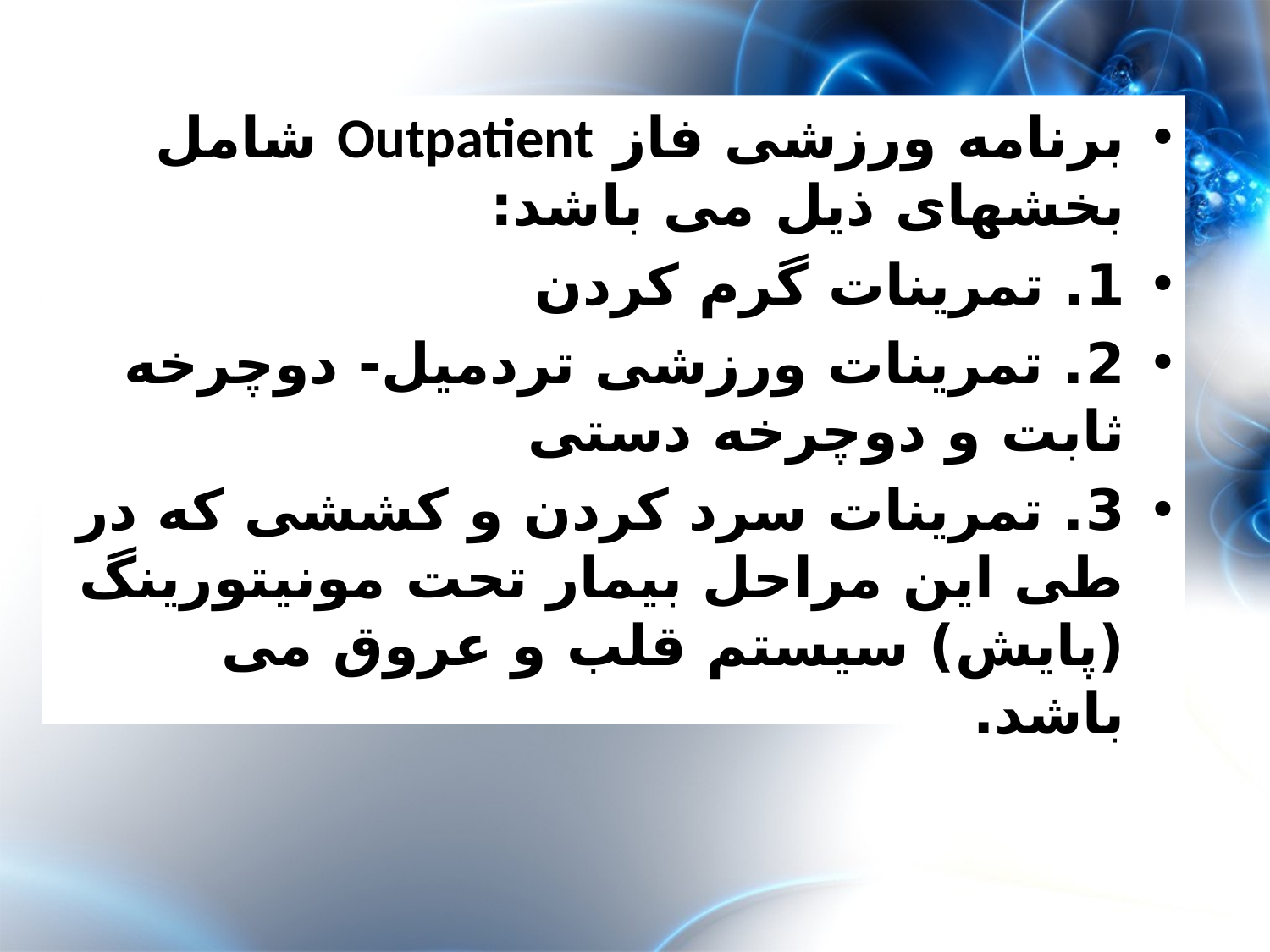

برنامه ورزشی فاز Outpatient شامل بخشهای ذیل می باشد:
1. تمرینات گرم كردن
2. تمرینات ورزشی تردمیل- دوچرخه ثابت و دوچرخه دستی
3. تمرینات سرد كردن و كششی كه در طی این مراحل بیمار تحت مونیتورینگ (پایش) سیستم قلب و عروق می باشد.